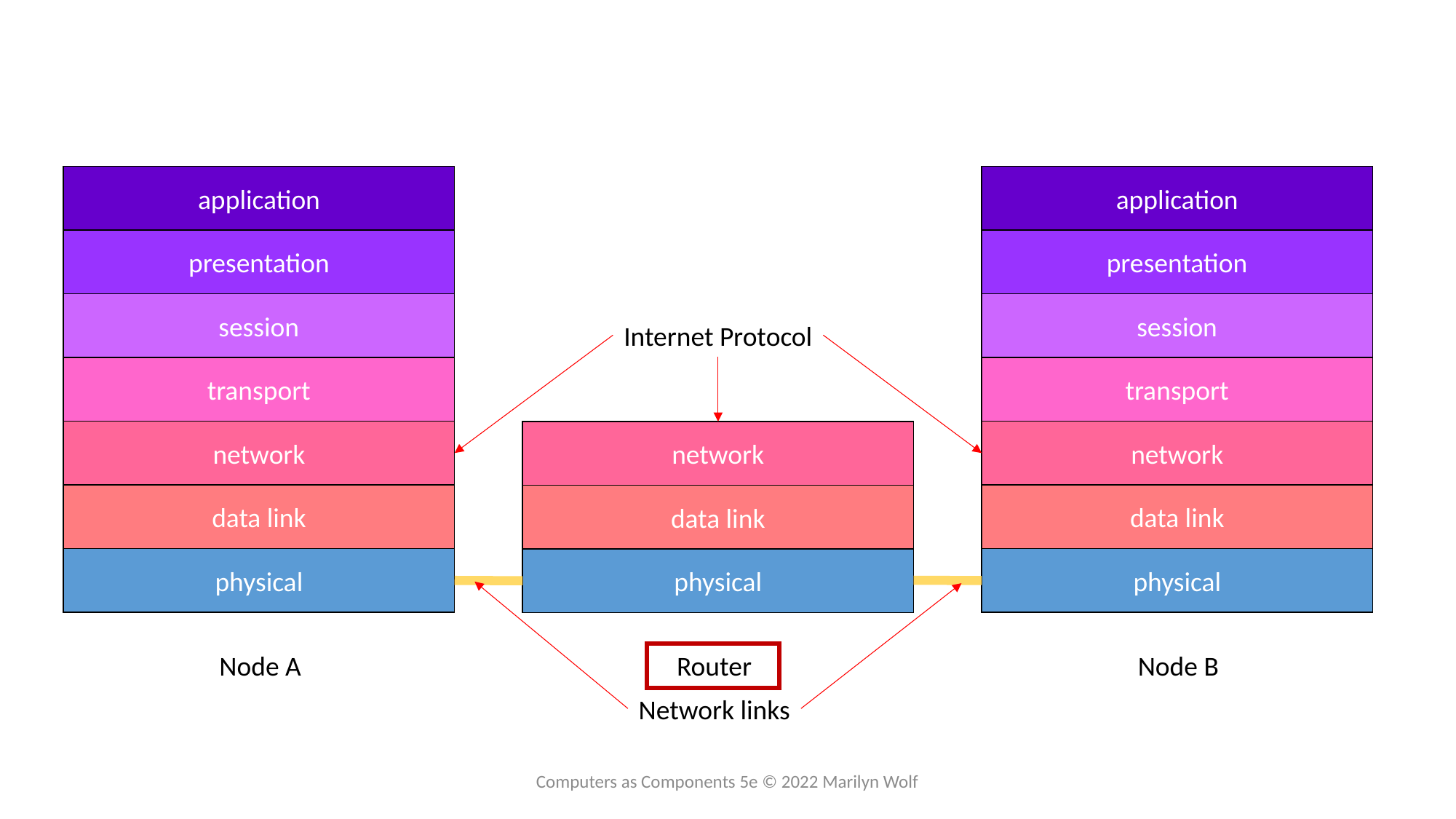

application
application
presentation
presentation
session
session
Internet Protocol
transport
transport
network
network
network
data link
data link
data link
physical
physical
physical
Network links
Node A

Router
Node B
Computers as Components 5e © 2022 Marilyn Wolf